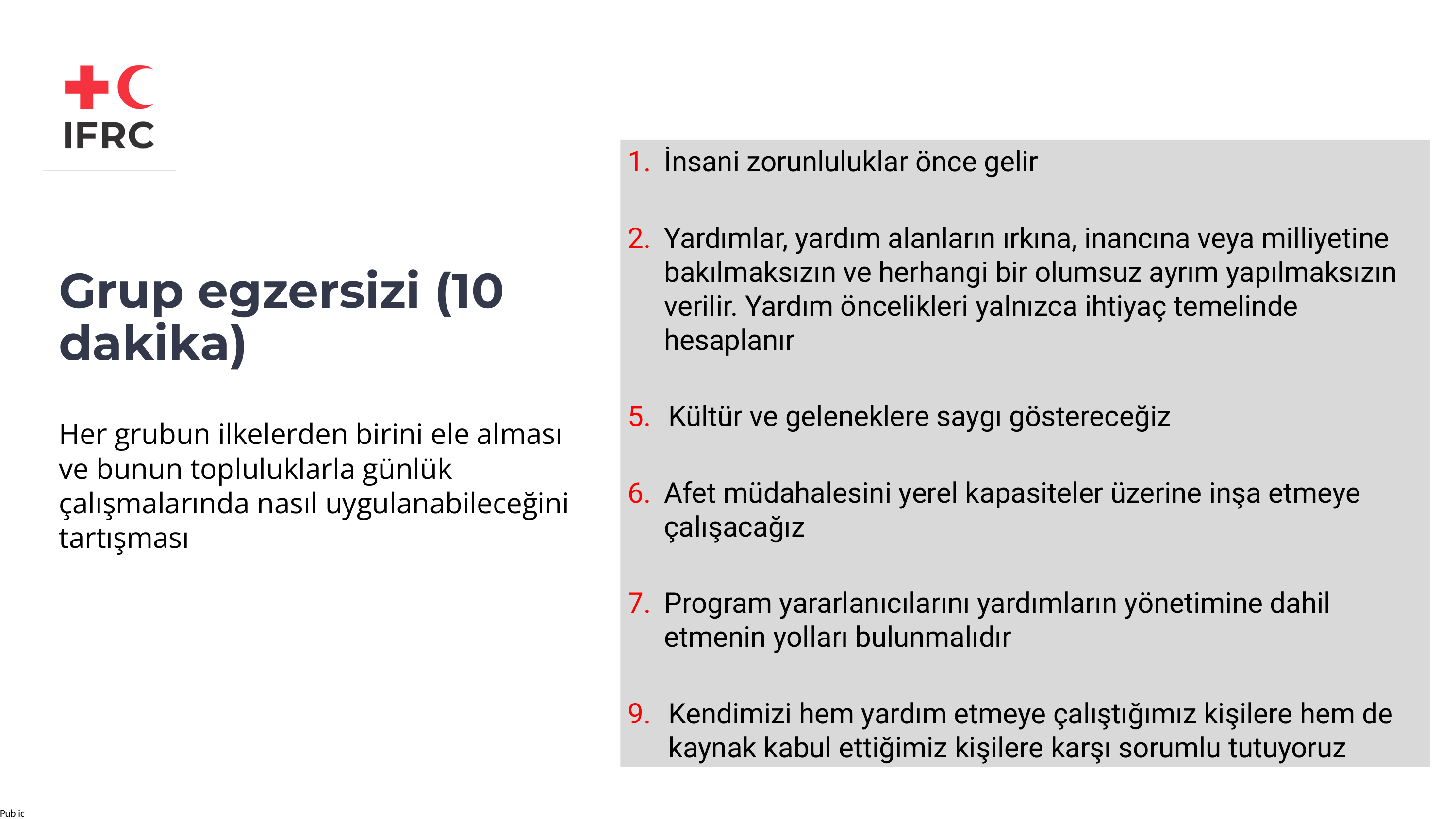

İnsani zorunluluklar önce gelir
Yardımlar, yardım alanların ırkına, inancına veya milliyetine bakılmaksızın ve herhangi bir olumsuz ayrım yapılmaksızın verilir. Yardım öncelikleri yalnızca ihtiyaç temelinde hesaplanır
Kültür ve geleneklere saygı göstereceğiz
Afet müdahalesini yerel kapasiteler üzerine inşa etmeye çalışacağız
Program yararlanıcılarını yardımların yönetimine dahil etmenin yolları bulunmalıdır
Kendimizi hem yardım etmeye çalıştığımız kişilere hem de kaynak kabul ettiğimiz kişilere karşı sorumlu tutuyoruz
Grup egzersizi (10 dakika)
Her grubun ilkelerden birini ele alması ve bunun topluluklarla günlük çalışmalarında nasıl uygulanabileceğini tartışması